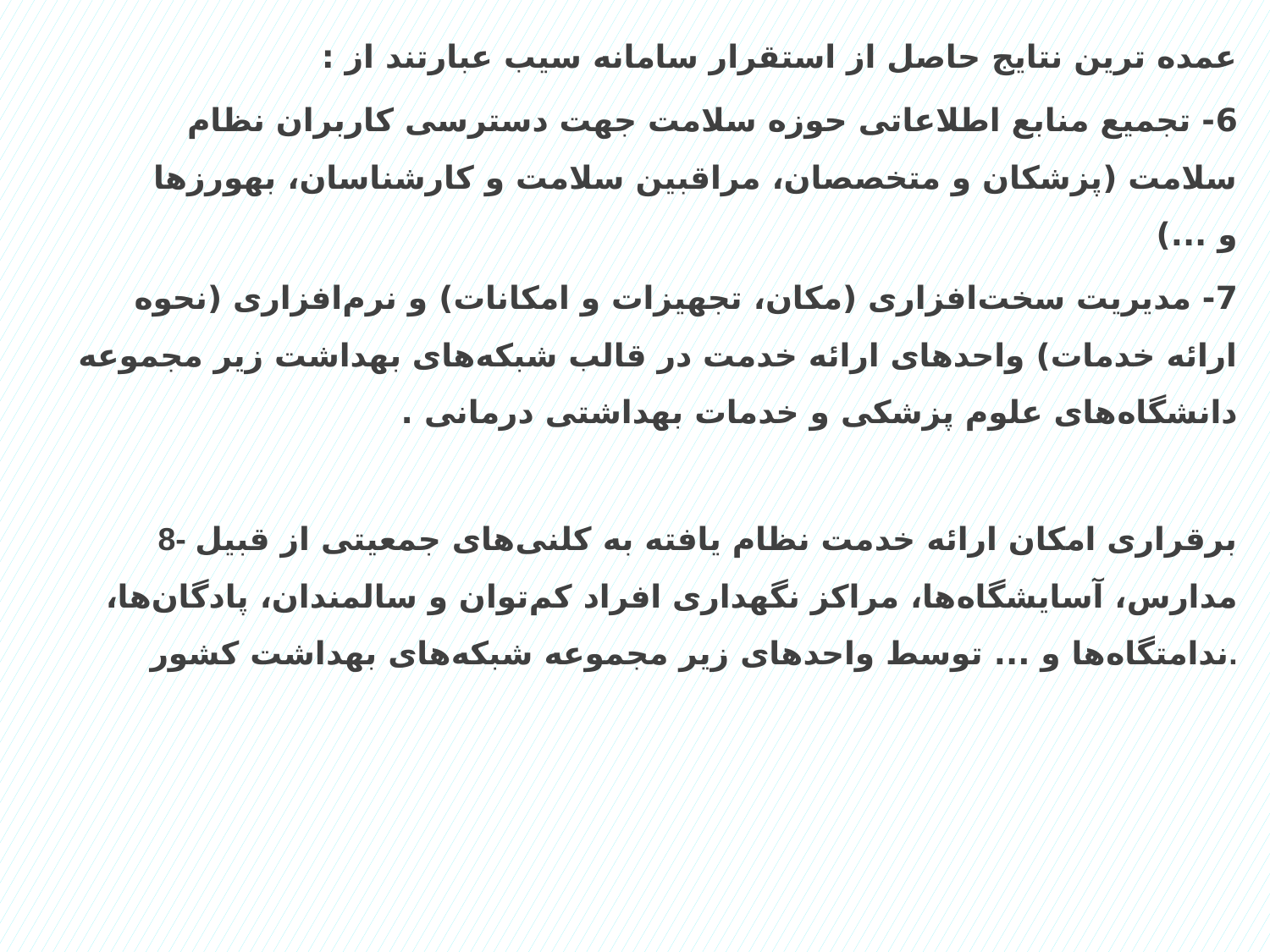

عمده ترین نتایج حاصل از استقرار سامانه سیب عبارتند از :
6- تجمیع منابع اطلاعاتی حوزه سلامت جهت دسترسی کاربران نظام سلامت (پزشکان و متخصصان، مراقبین سلامت و کارشناسان، بهورزها و ...)
7- مدیریت سخت‌افزاری (مکان، تجهیزات و امکانات) و نرم‌افزاری (نحوه ارائه خدمات) واحدهای ارائه خدمت در قالب شبکه‌های بهداشت زیر مجموعه دانشگاه‌های علوم پزشکی و خدمات بهداشتی درمانی .

8- برقراری امکان ارائه خدمت نظام یافته به کلنی‌های جمعیتی از قبیل مدارس، آسایشگاه‌ها، مراکز نگهداری افراد کم‌توان و سالمندان، پادگان‌ها، ندامتگاه‌ها و ... توسط واحدهای زیر مجموعه شبکه‌های بهداشت کشور.